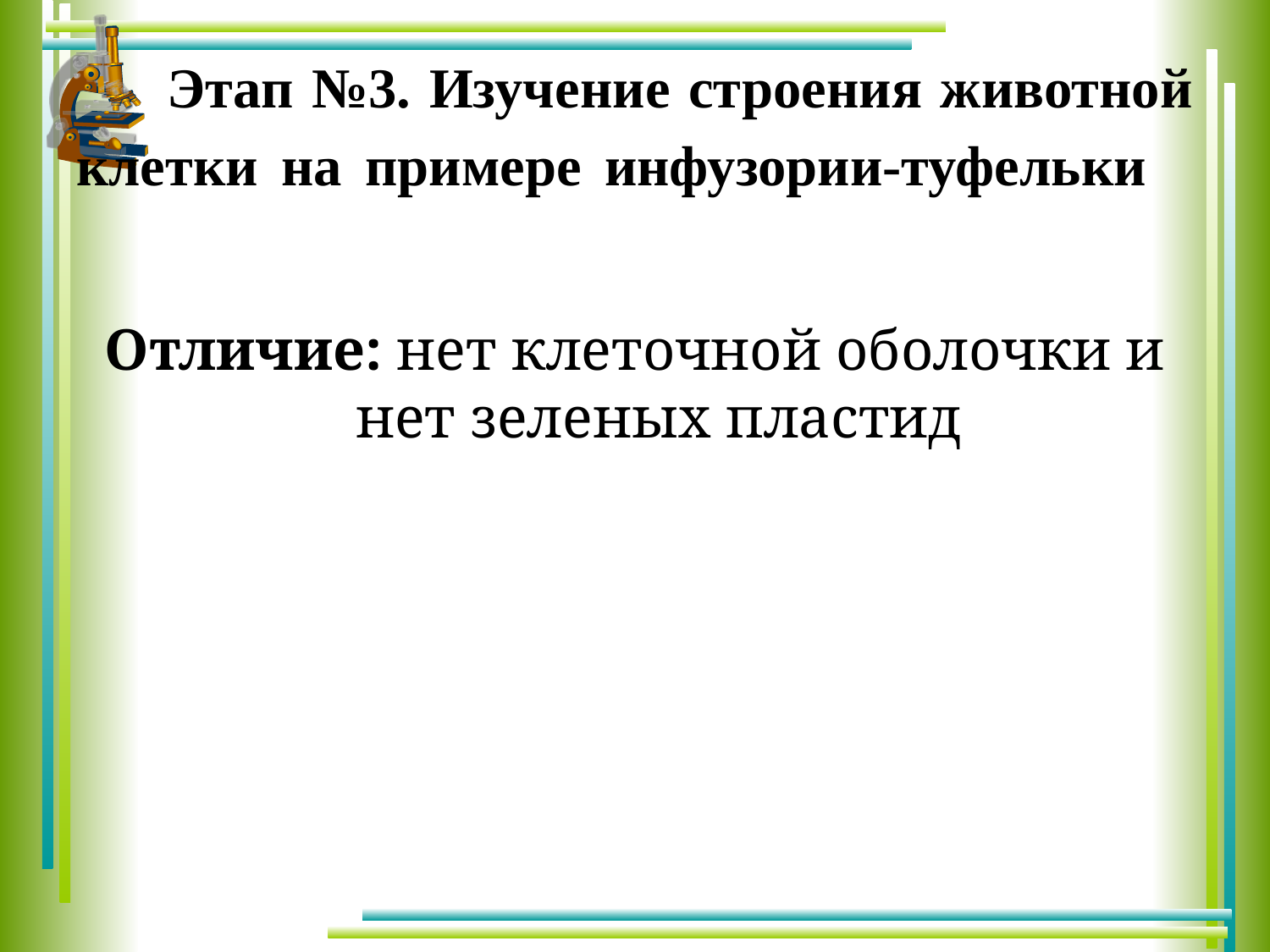

# Этап №3. Изучение строения животной клетки на примере инфузории-туфельки
Отличие: нет клеточной оболочки и нет зеленых пластид